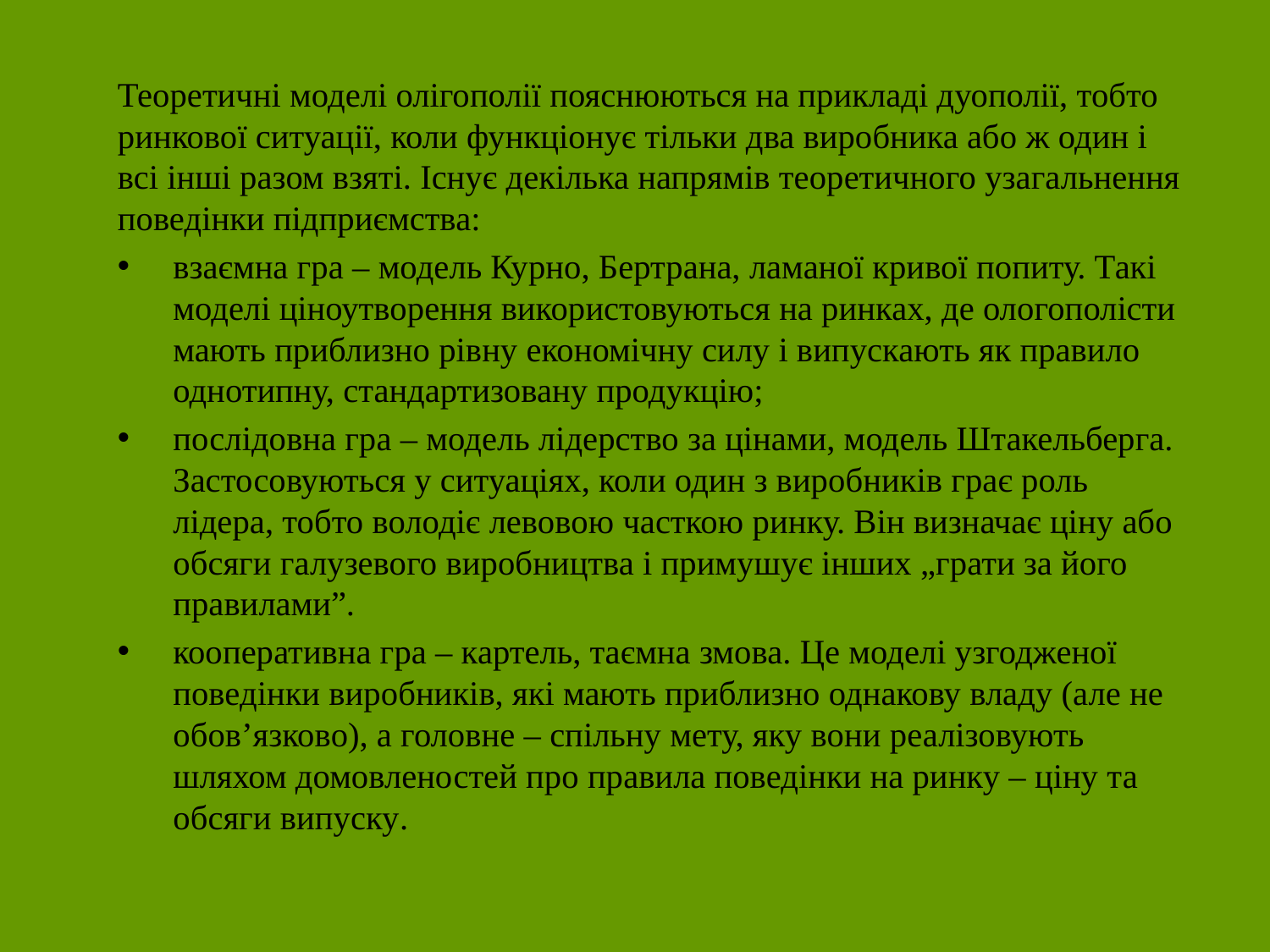

Теоретичні моделі олігополії пояснюються на прикладі дуополії, тобто ринкової ситуації, коли функціонує тільки два виробника або ж один і всі інші разом взяті. Існує декілька напрямів теоретичного узагальнення поведінки підприємства:
взаємна гра – модель Курно, Бертрана, ламаної кривої попиту. Такі моделі ціноутворення використовуються на ринках, де ологополісти мають приблизно рівну економічну силу і випускають як правило однотипну, стандартизовану продукцію;
послідовна гра – модель лідерство за цінами, модель Штакельберга. Застосовуються у ситуаціях, коли один з виробників грає роль лідера, тобто володіє левовою часткою ринку. Він визначає ціну або обсяги галузевого виробництва і примушує інших „грати за його правилами”.
кооперативна гра – картель, таємна змова. Це моделі узгодженої поведінки виробників, які мають приблизно однакову владу (але не обов’язково), а головне – спільну мету, яку вони реалізовують шляхом домовленостей про правила поведінки на ринку – ціну та обсяги випуску.